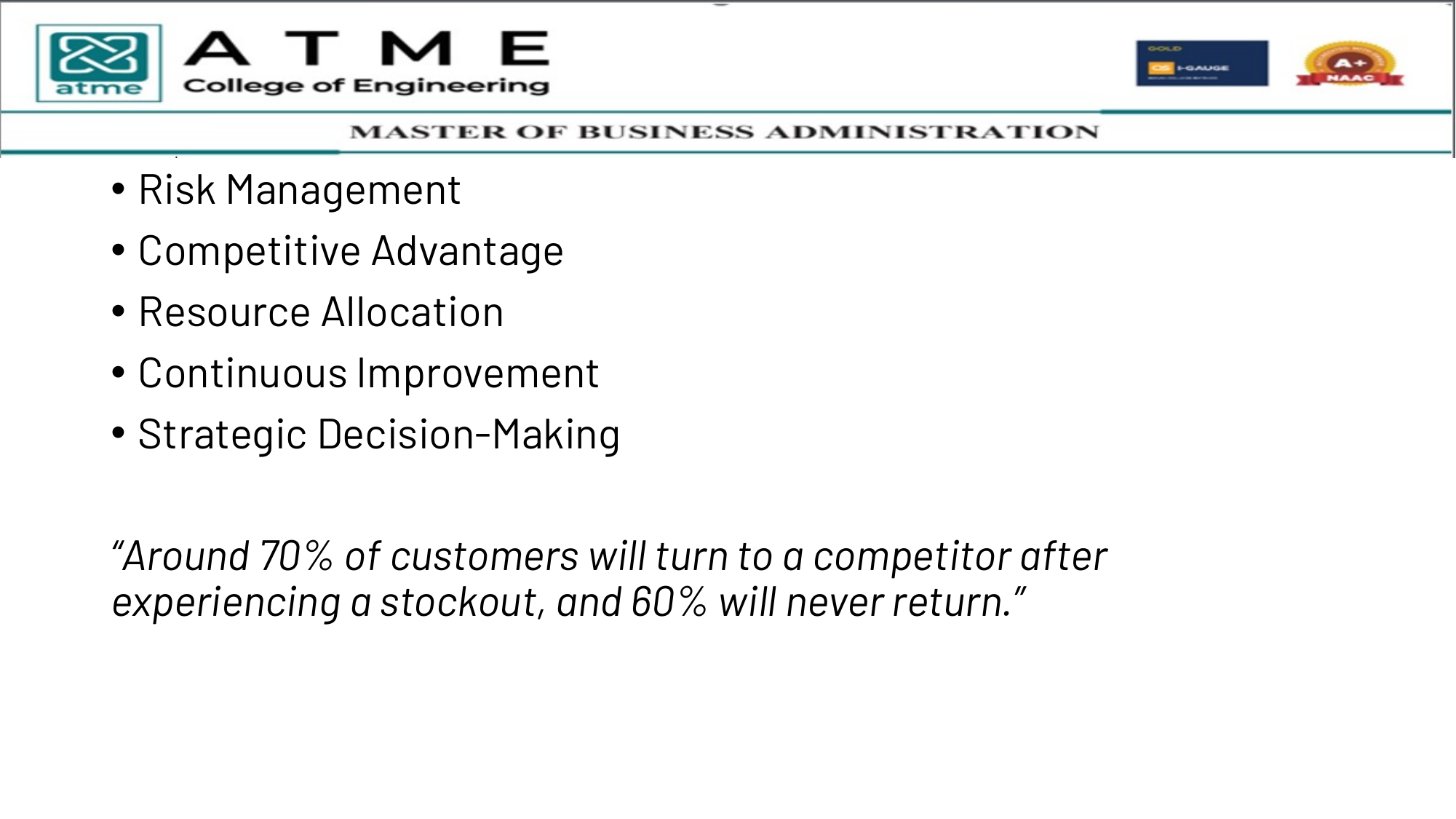

Risk Management
Competitive Advantage
Resource Allocation
Continuous Improvement
Strategic Decision-Making

“Around 70% of customers will turn to a competitor after experiencing a stockout, and 60% will never return.”